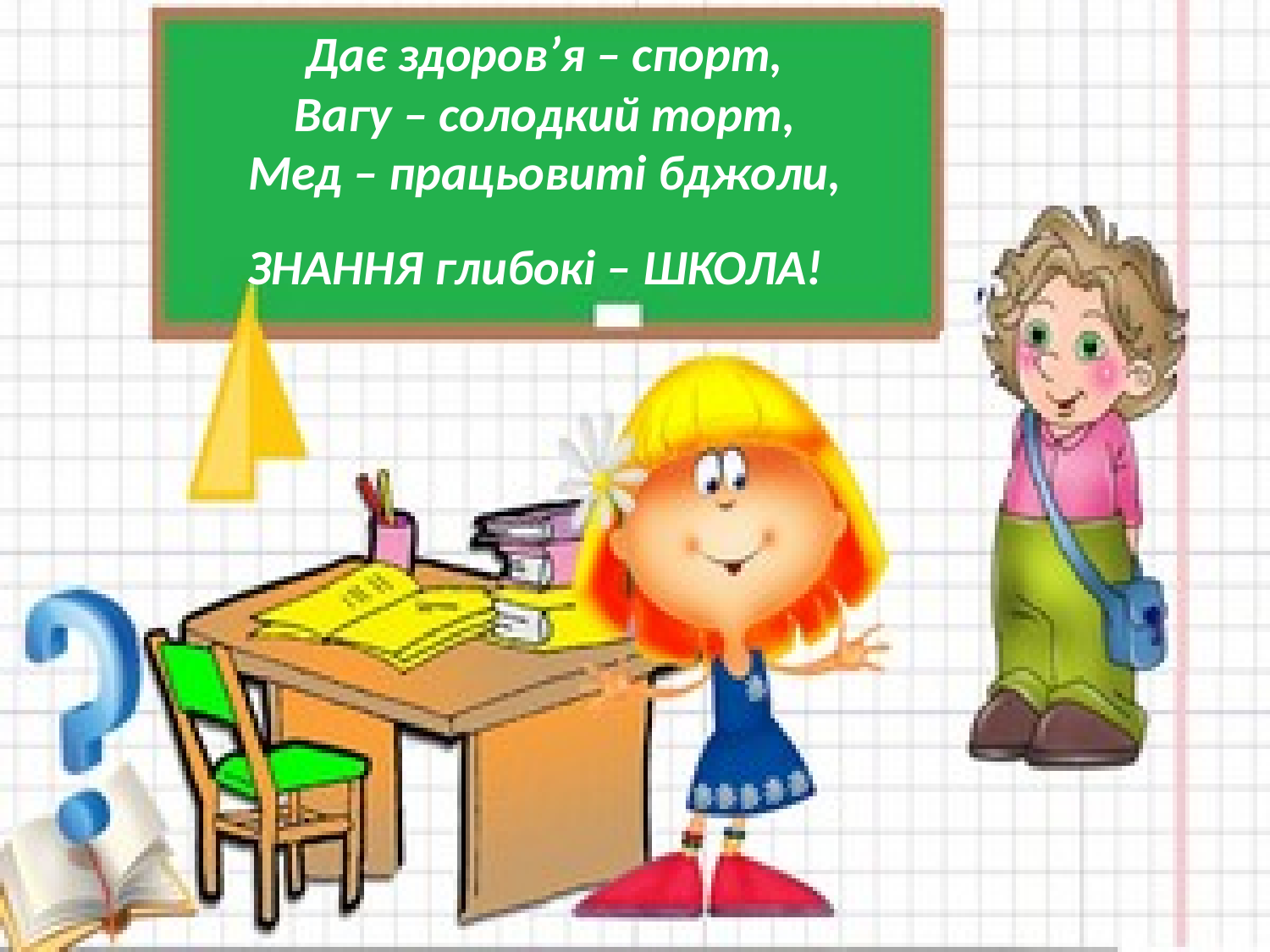

# Дає здоров’я – спорт, Вагу – солодкий торт, Мед – працьовиті бджоли, ЗНАННЯ глибокі – ШКОЛА!